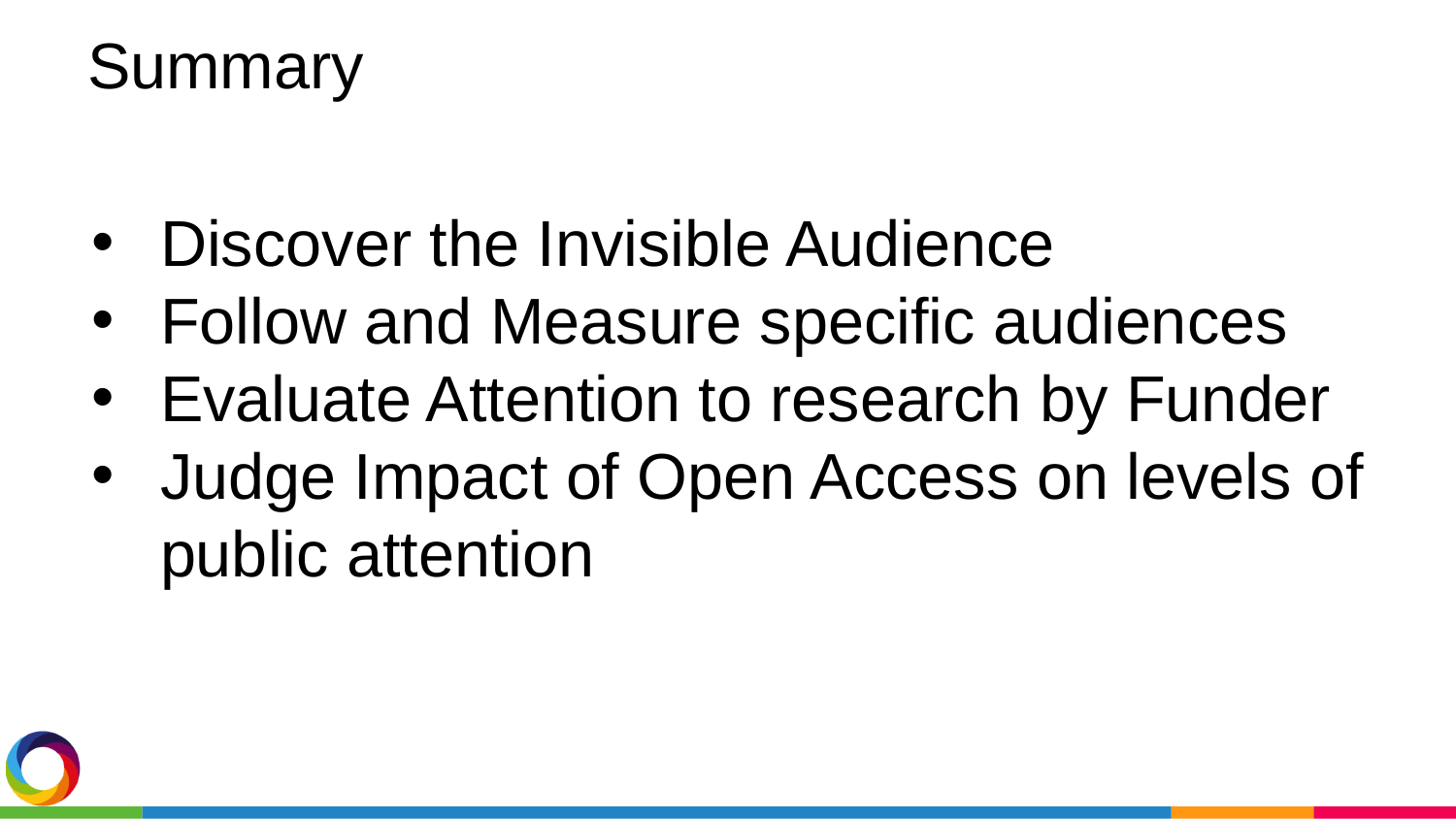

Summary

Discover the Invisible Audience
Follow and Measure specific audiences
Evaluate Attention to research by Funder
Judge Impact of Open Access on levels of public attention